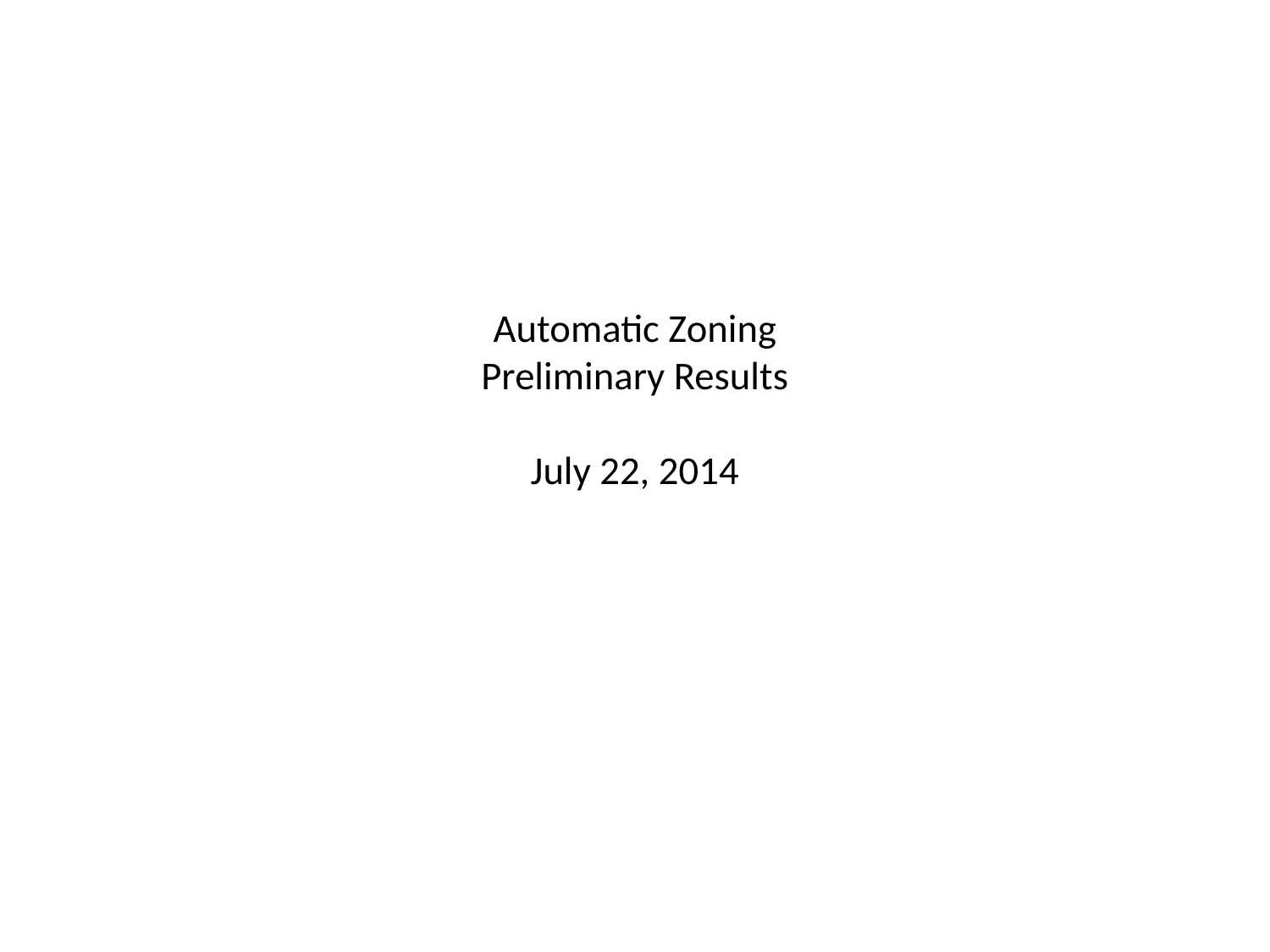

# Automatic Zoning Preliminary Results July 22, 2014